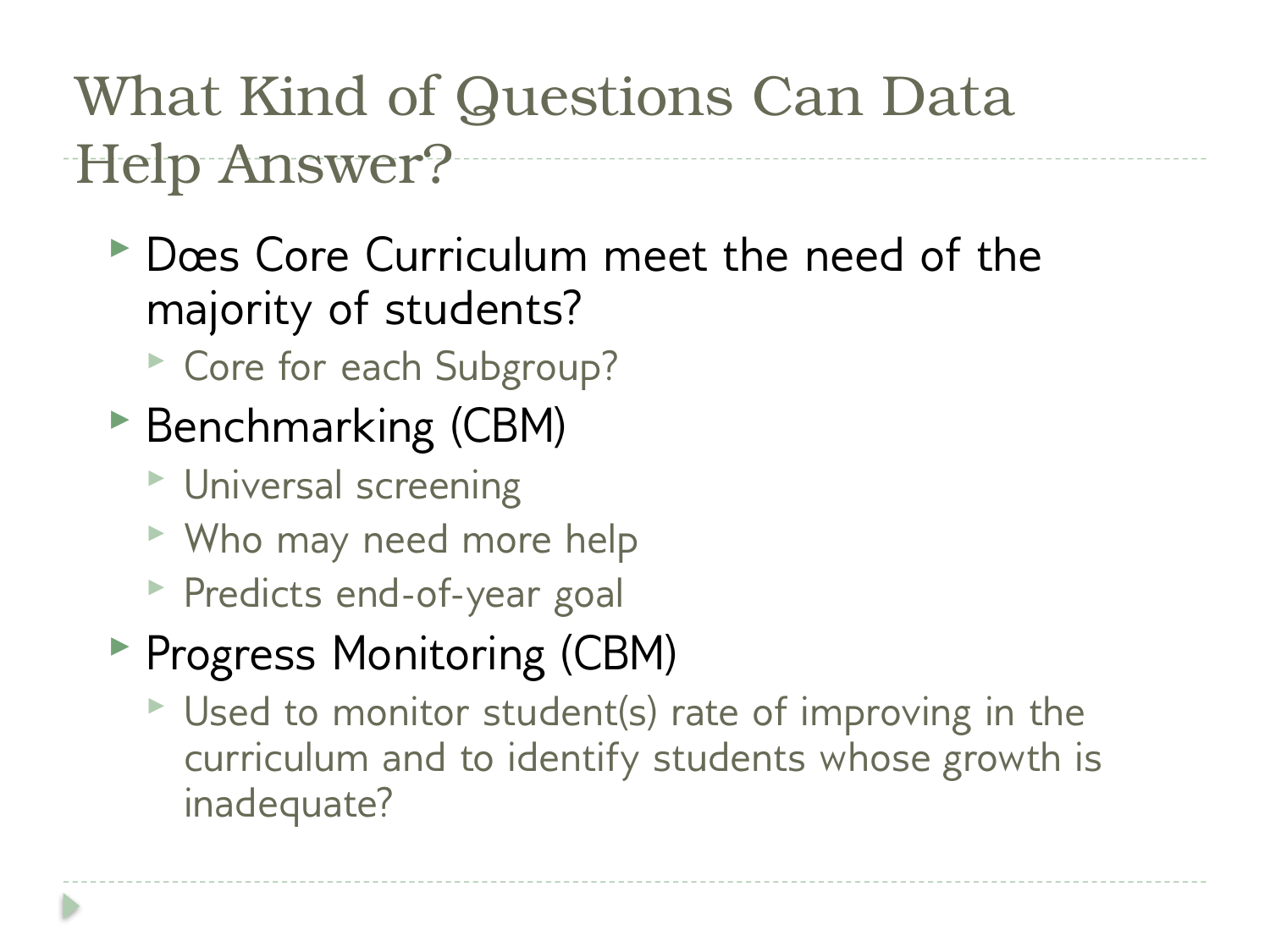

# What Kind of Questions Can Data Help Answer?
Does Core Curriculum meet the need of the majority of students?
Core for each Subgroup?
Benchmarking (CBM)
Universal screening
Who may need more help
Predicts end-of-year goal
Progress Monitoring (CBM)
Used to monitor student(s) rate of improving in the curriculum and to identify students whose growth is inadequate?